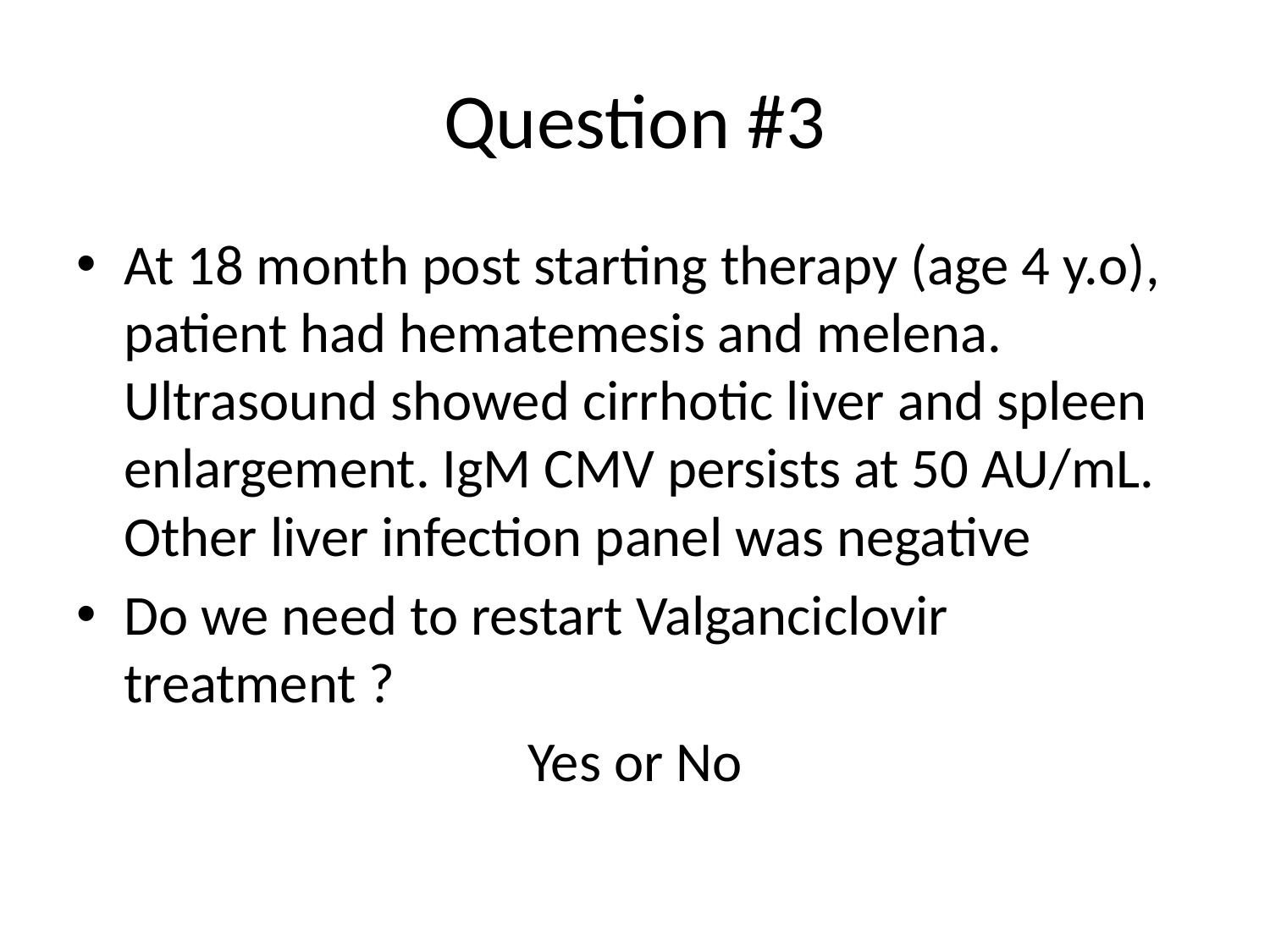

# Question #3
At 18 month post starting therapy (age 4 y.o), patient had hematemesis and melena. Ultrasound showed cirrhotic liver and spleen enlargement. IgM CMV persists at 50 AU/mL. Other liver infection panel was negative
Do we need to restart Valganciclovir treatment ?
Yes or No